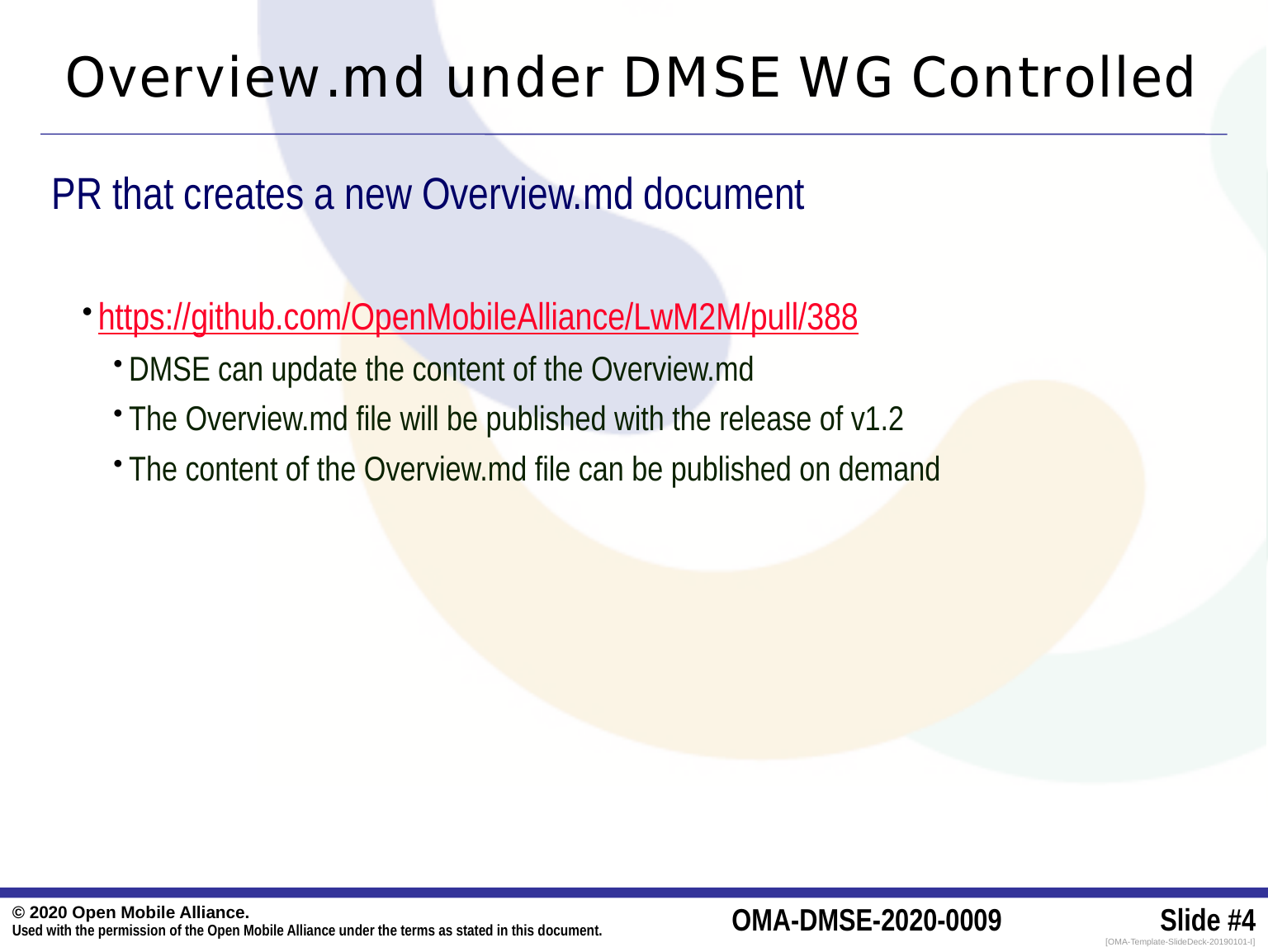

# Overview.md under DMSE WG Controlled
PR that creates a new Overview.md document

https://github.com/OpenMobileAlliance/LwM2M/pull/388
DMSE can update the content of the Overview.md
The Overview.md file will be published with the release of v1.2
The content of the Overview.md file can be published on demand